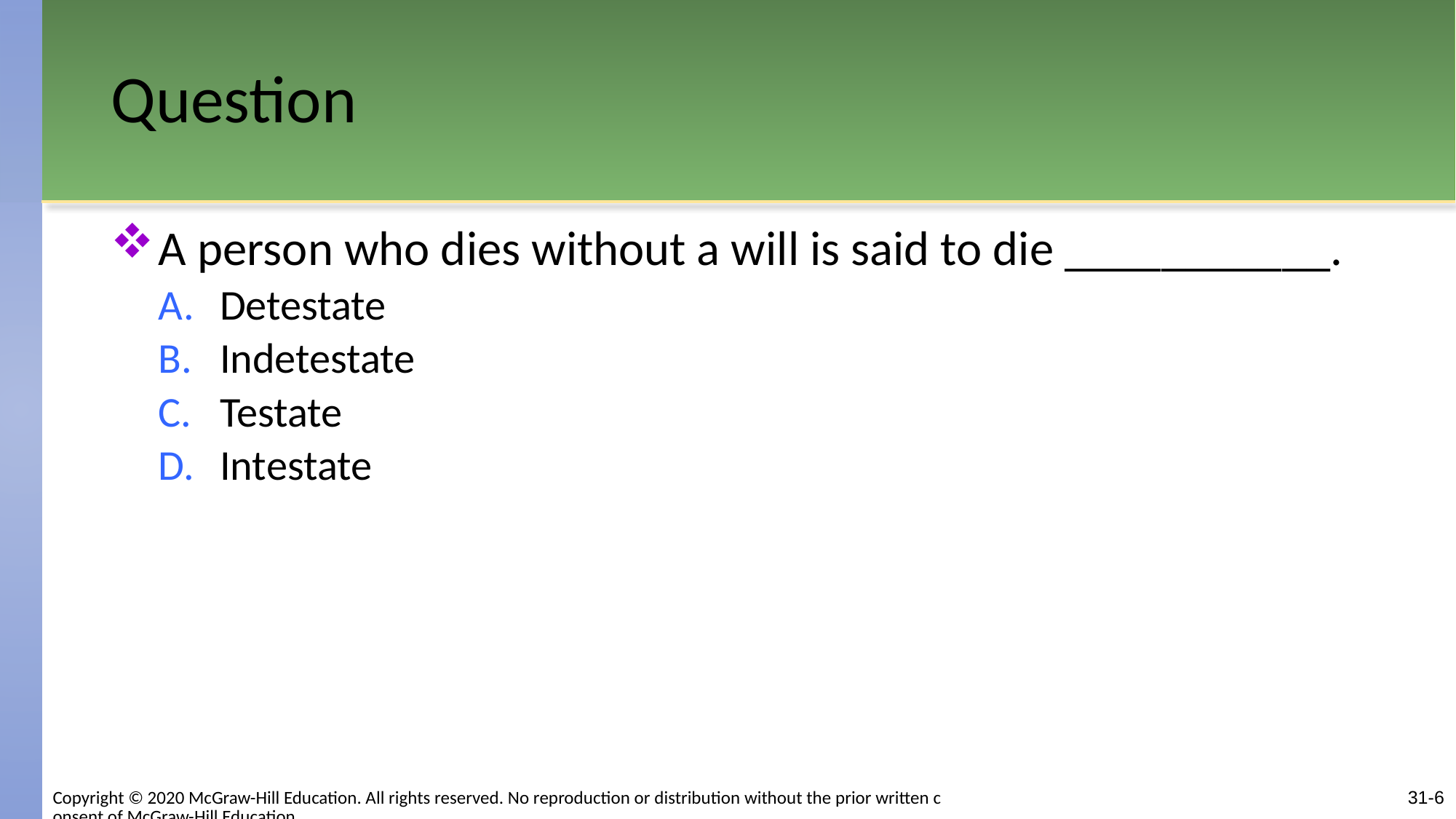

# Question
A person who dies without a will is said to die ___________.
Detestate
Indetestate
Testate
Intestate
Copyright © 2020 McGraw-Hill Education. All rights reserved. No reproduction or distribution without the prior written consent of McGraw-Hill Education.
31-6